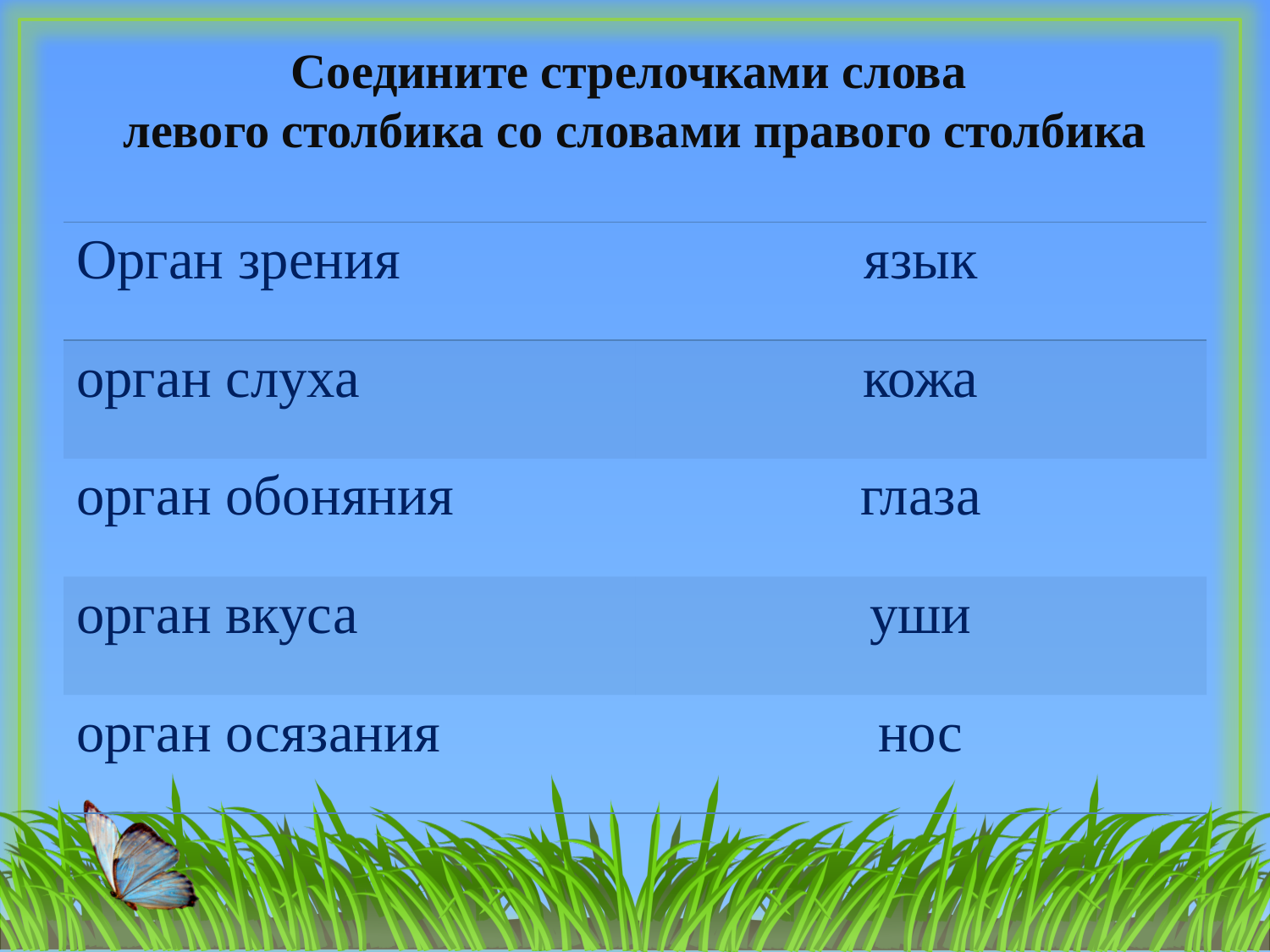

# Соедините стрелочками слова левого столбика со словами правого столбика
| Орган зрения | язык |
| --- | --- |
| орган слуха | кожа |
| орган обоняния | глаза |
| орган вкуса | уши |
| орган осязания | нос |